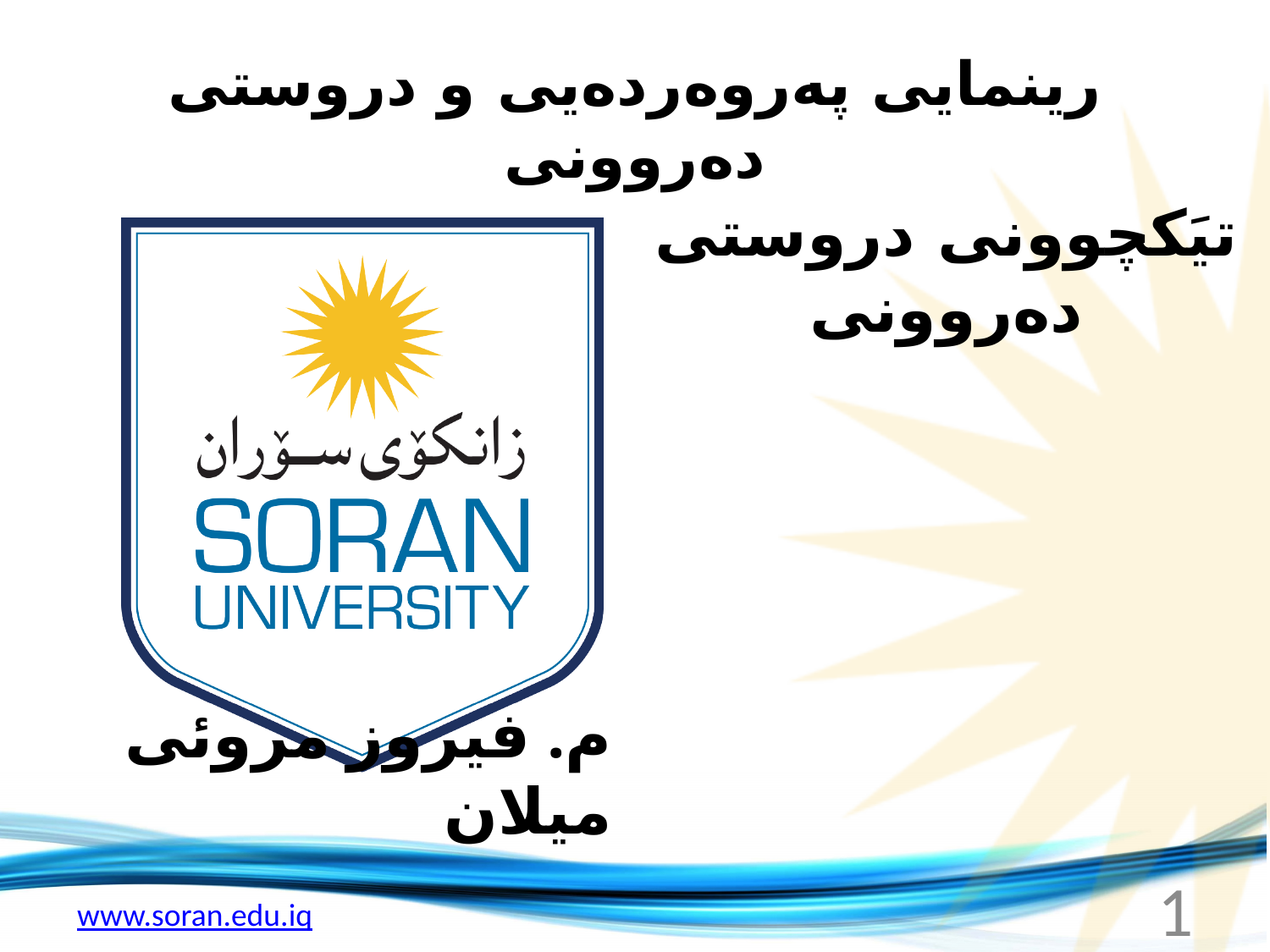

# رينمايى په‌روه‌رده‌يى و دروستى ده‌روونى
تيَكچوونى دروستى ده‌روونى

م. فیروز مروئی میلان
1